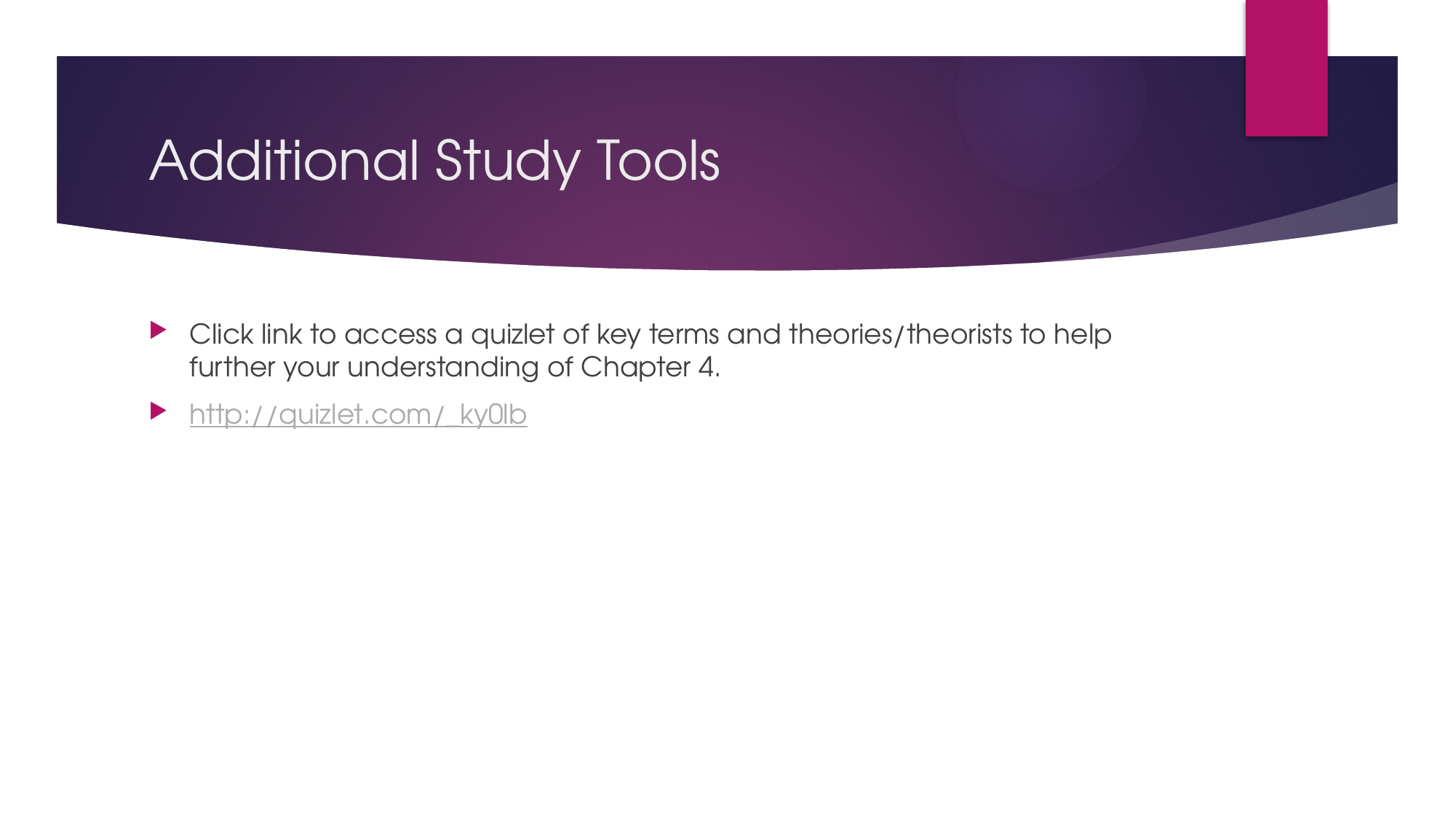

# Additional Study Tools
Click link to access a quizlet of key terms and theories/theorists to help further your understanding of Chapter 4.
http://quizlet.com/_ky0lb